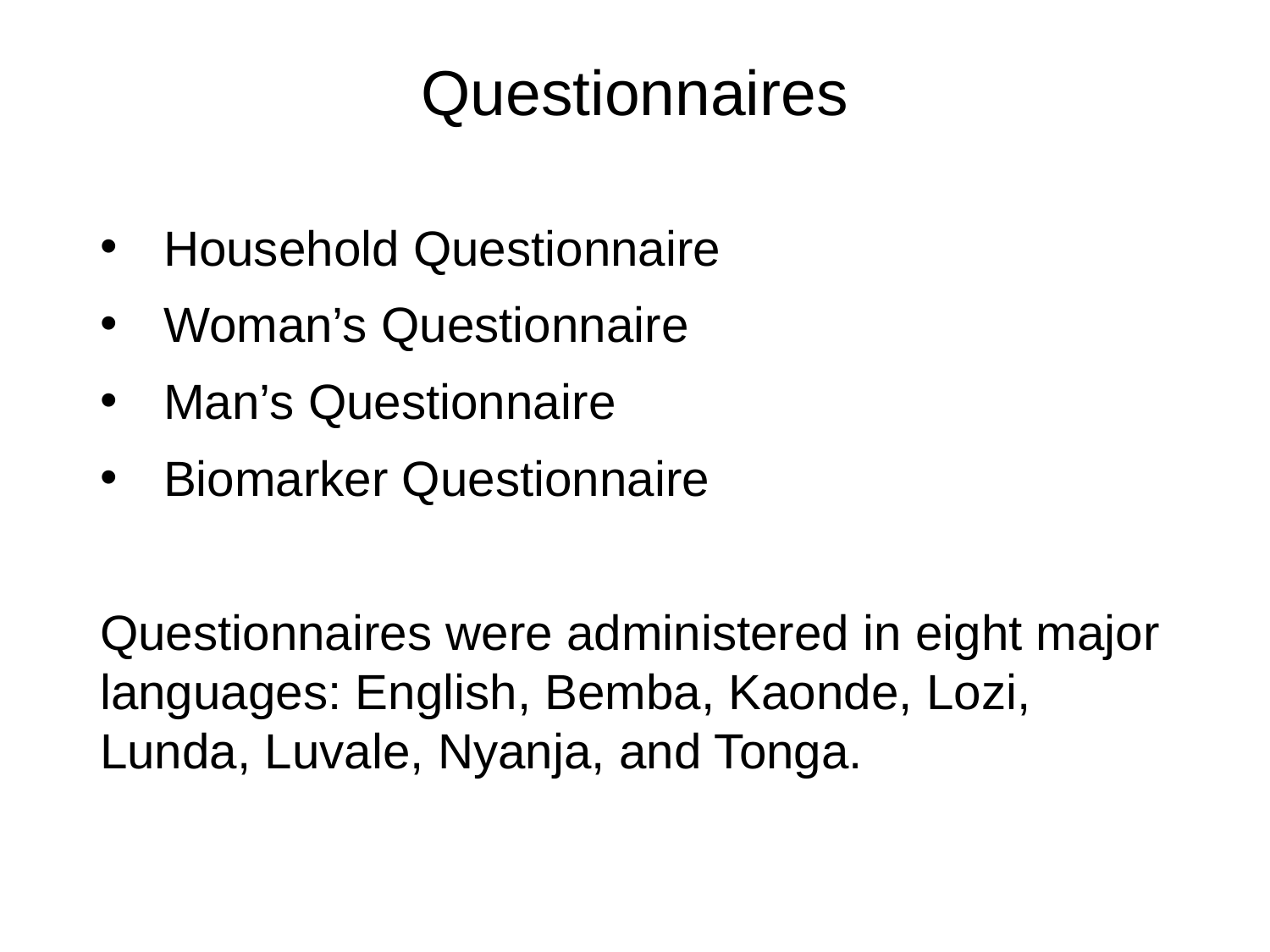

# Questionnaires
Household Questionnaire
Woman’s Questionnaire
Man’s Questionnaire
Biomarker Questionnaire

Questionnaires were administered in eight major languages: English, Bemba, Kaonde, Lozi, Lunda, Luvale, Nyanja, and Tonga.